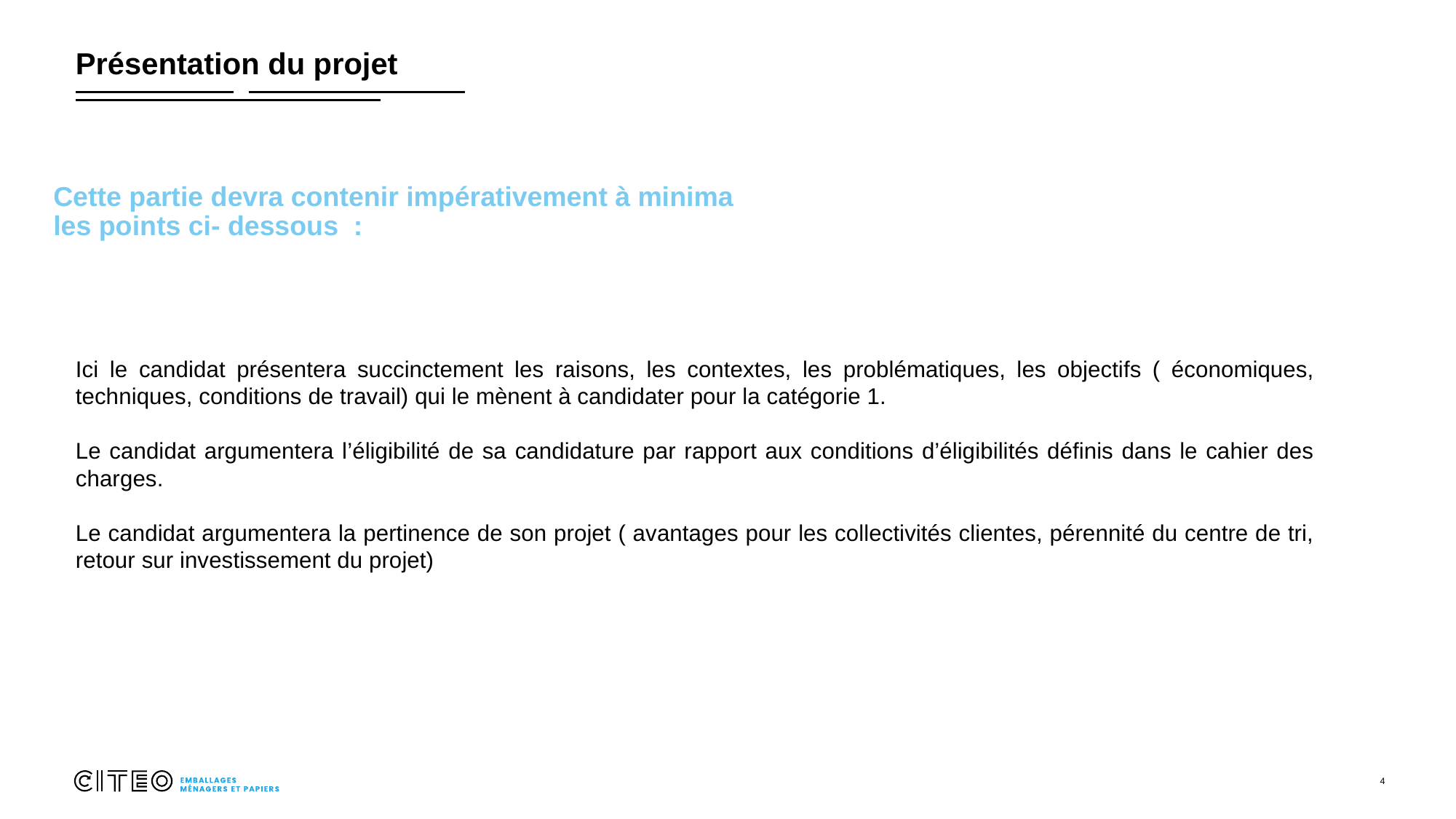

# Présentation du projet
Cette partie devra contenir impérativement à minima  les points ci- dessous  :
Ici le candidat présentera succinctement les raisons, les contextes, les problématiques, les objectifs ( économiques, techniques, conditions de travail) qui le mènent à candidater pour la catégorie 1.

Le candidat argumentera l’éligibilité de sa candidature par rapport aux conditions d’éligibilités définis dans le cahier des charges.

Le candidat argumentera la pertinence de son projet ( avantages pour les collectivités clientes, pérennité du centre de tri, retour sur investissement du projet)

4